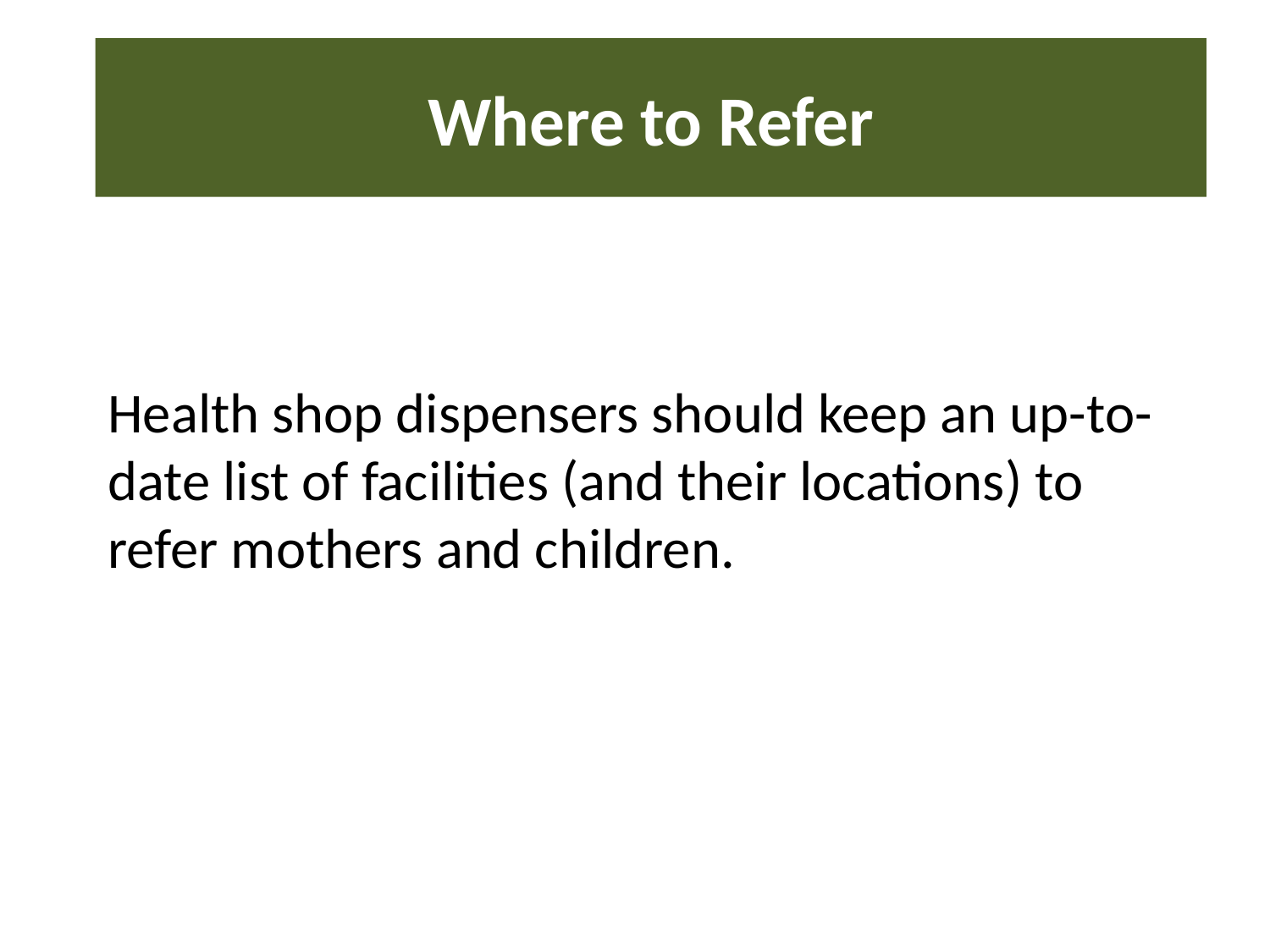

# Where to Refer
Health shop dispensers should keep an up-to-date list of facilities (and their locations) to refer mothers and children.